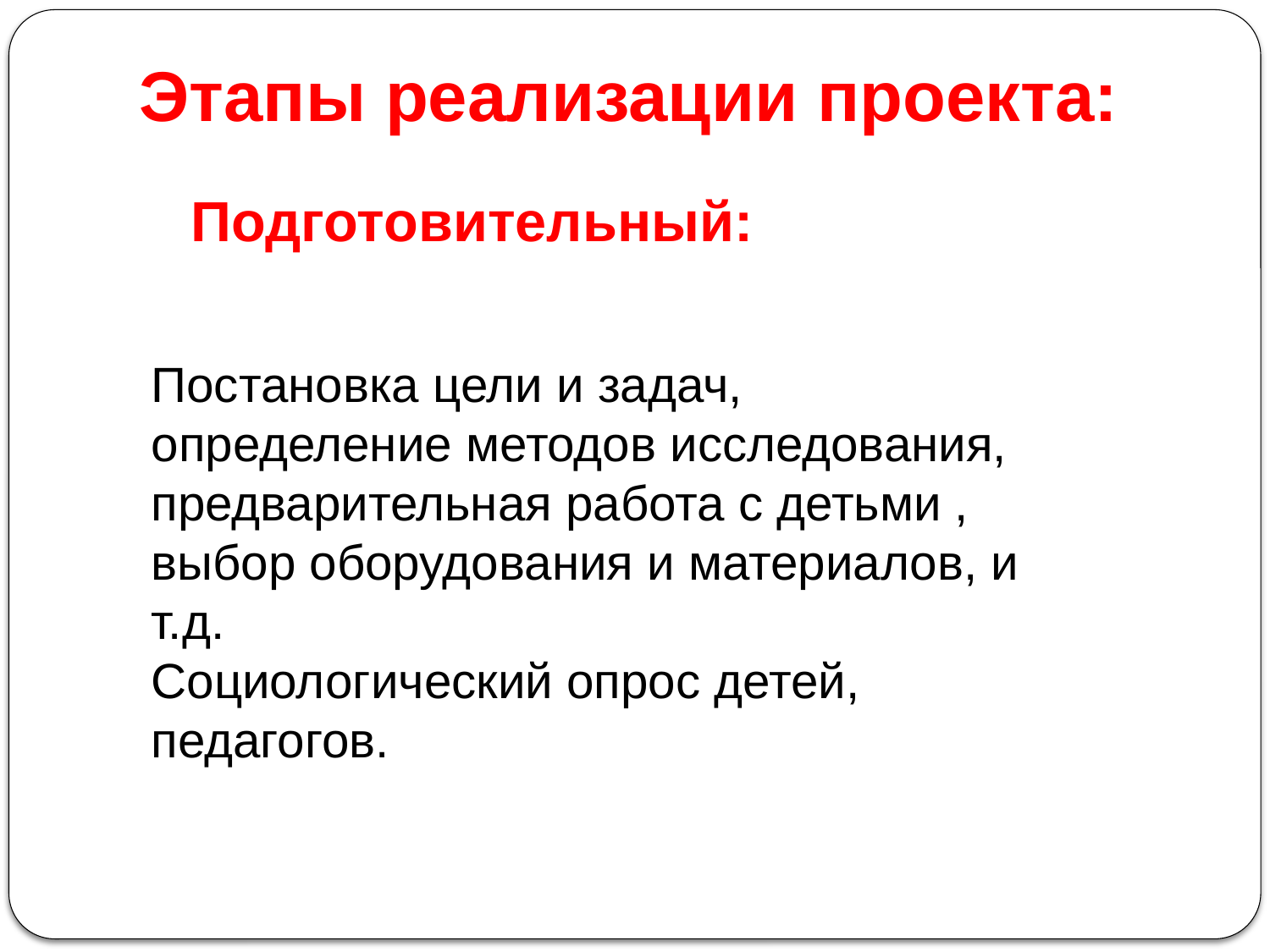

# Этапы реализации проекта:
Подготовительный:
Постановка цели и задач, определение методов исследования, предварительная работа с детьми , выбор оборудования и материалов, и т.д.
Социологический опрос детей, педагогов.